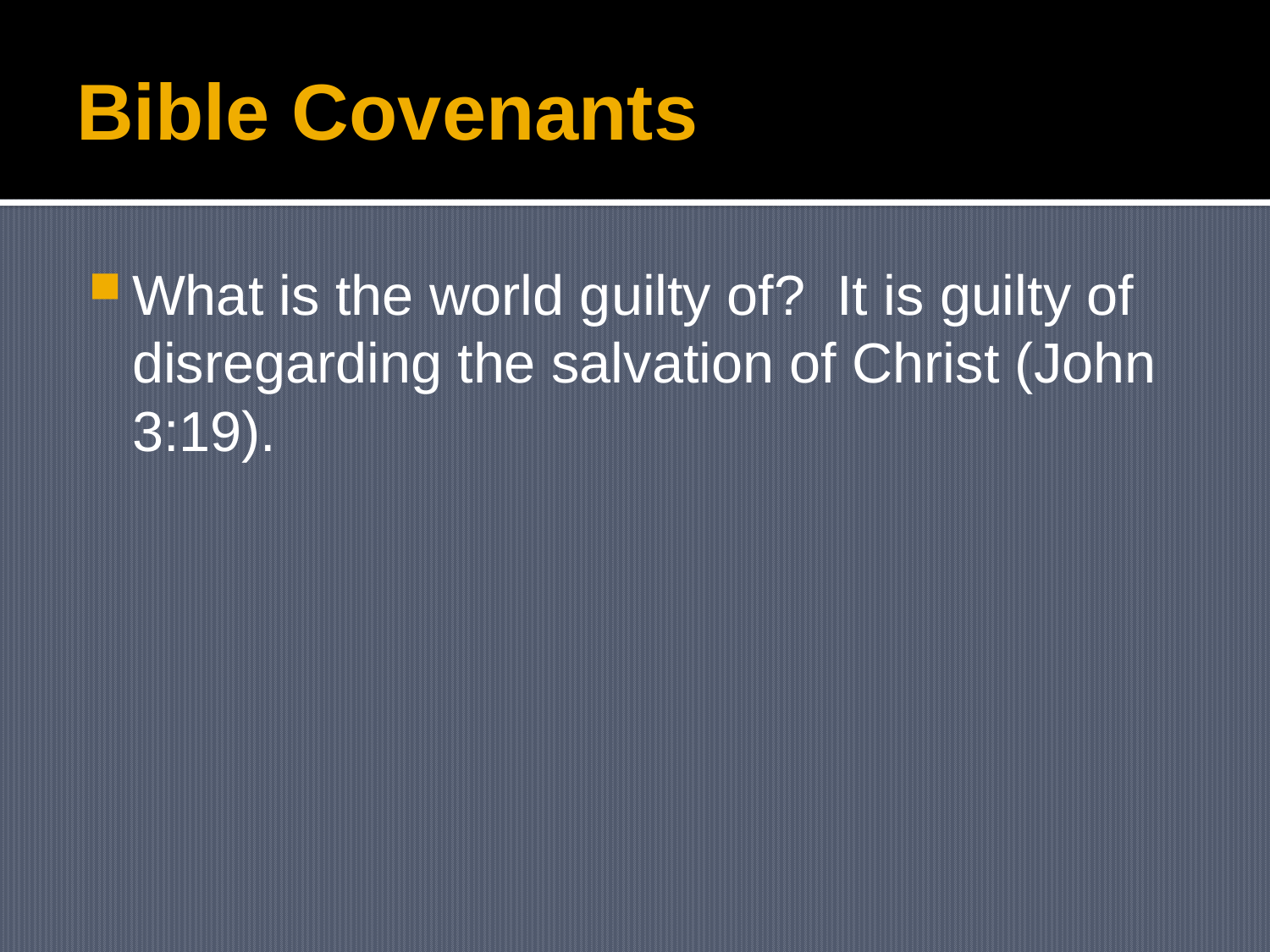

# Bible Covenants
What is the world guilty of?  It is guilty of disregarding the salvation of Christ (John 3:19).